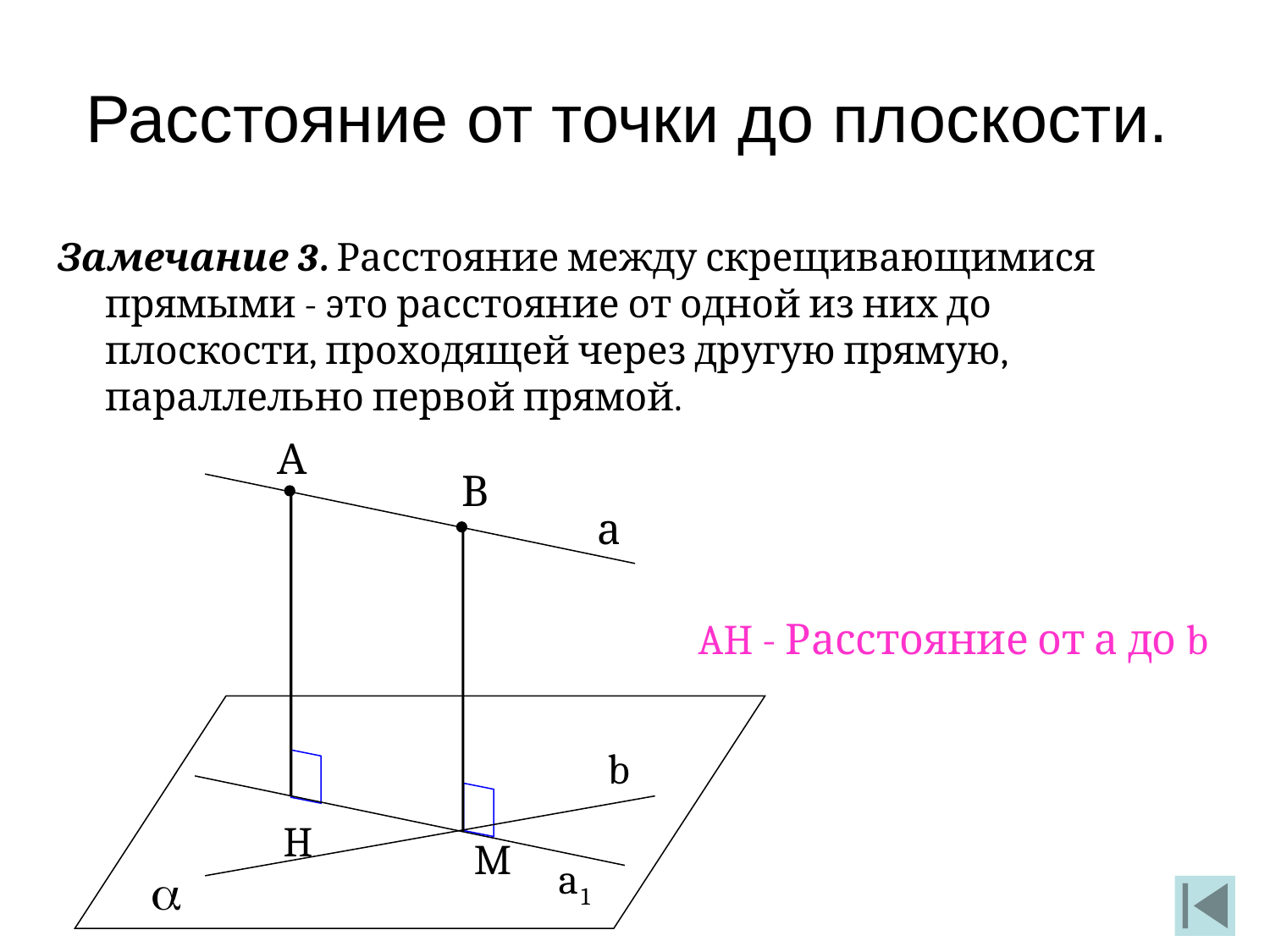

Расстояние от точки до плоскости.
Замечание 3. Расстояние между скрещивающимися прямыми - это расстояние от одной из них до плоскости, проходящей через другую прямую, параллельно первой прямой.
А
В

M

а
AH - Расстояние от а до b

α
b

H
a1